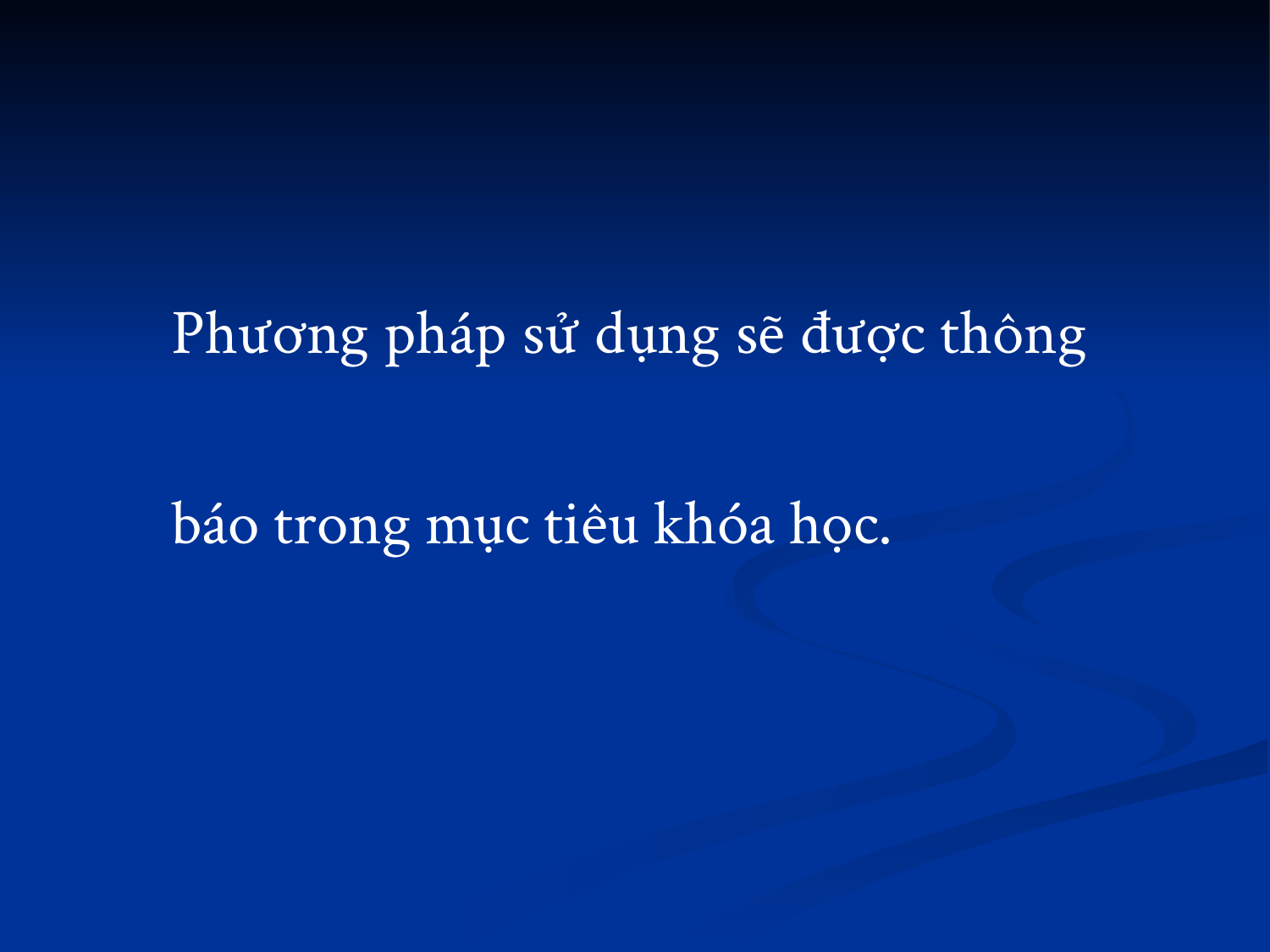

Phương pháp sử dụng sẽ được thông báo trong mục tiêu khóa học.